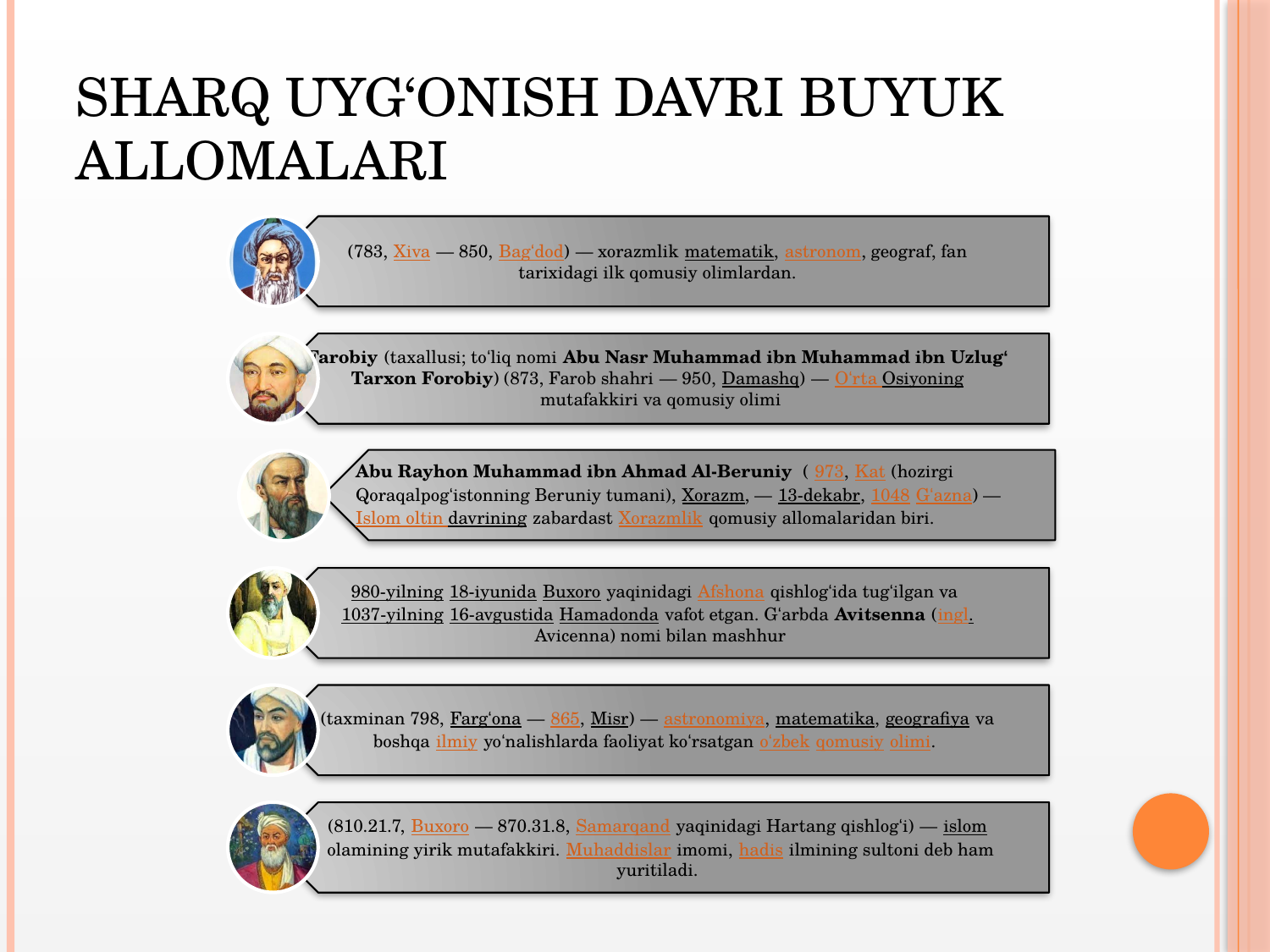

# Sharq uyg‘onish davri buyuk allomalari
(783, Xiva — 850, Bagʻdod) — xorazmlik matematik, astronom, geograf, fan tarixidagi ilk qomusiy olimlardan.
Farobiy (taxallusi; toʻliq nomi Abu Nasr Muhammad ibn Muhammad ibn Uzlugʻ Tarxon Forobiy) (873, Farob shahri — 950, Damashq) — Oʻrta Osiyoning mutafakkiri va qomusiy olimi
Abu Rayhon Muhammad ibn Ahmad Al-Beruniy  ( 973, Kat (hozirgi Qoraqalpogʻistonning Beruniy tumani), Xorazm, — 13-dekabr, 1048 Gʻazna) — Islom oltin davrining zabardast Xorazmlik qomusiy allomalaridan biri.
980-yilning 18-iyunida Buxoro yaqinidagi Afshona qishlogʻida tugʻilgan va 1037-yilning 16-avgustida Hamadonda vafot etgan. Gʻarbda Avitsenna (ingl. Avicenna) nomi bilan mashhur
(taxminan 798, Fargʻona — 865, Misr) — astronomiya, matematika, geografiya va boshqa ilmiy yoʻnalishlarda faoliyat koʻrsatgan oʻzbek qomusiy olimi.
(810.21.7, Buxoro — 870.31.8, Samarqand yaqinidagi Hartang qishlogʻi) — islom olamining yirik mutafakkiri. Muhaddislar imomi, hadis ilmining sultoni deb ham yuritiladi.